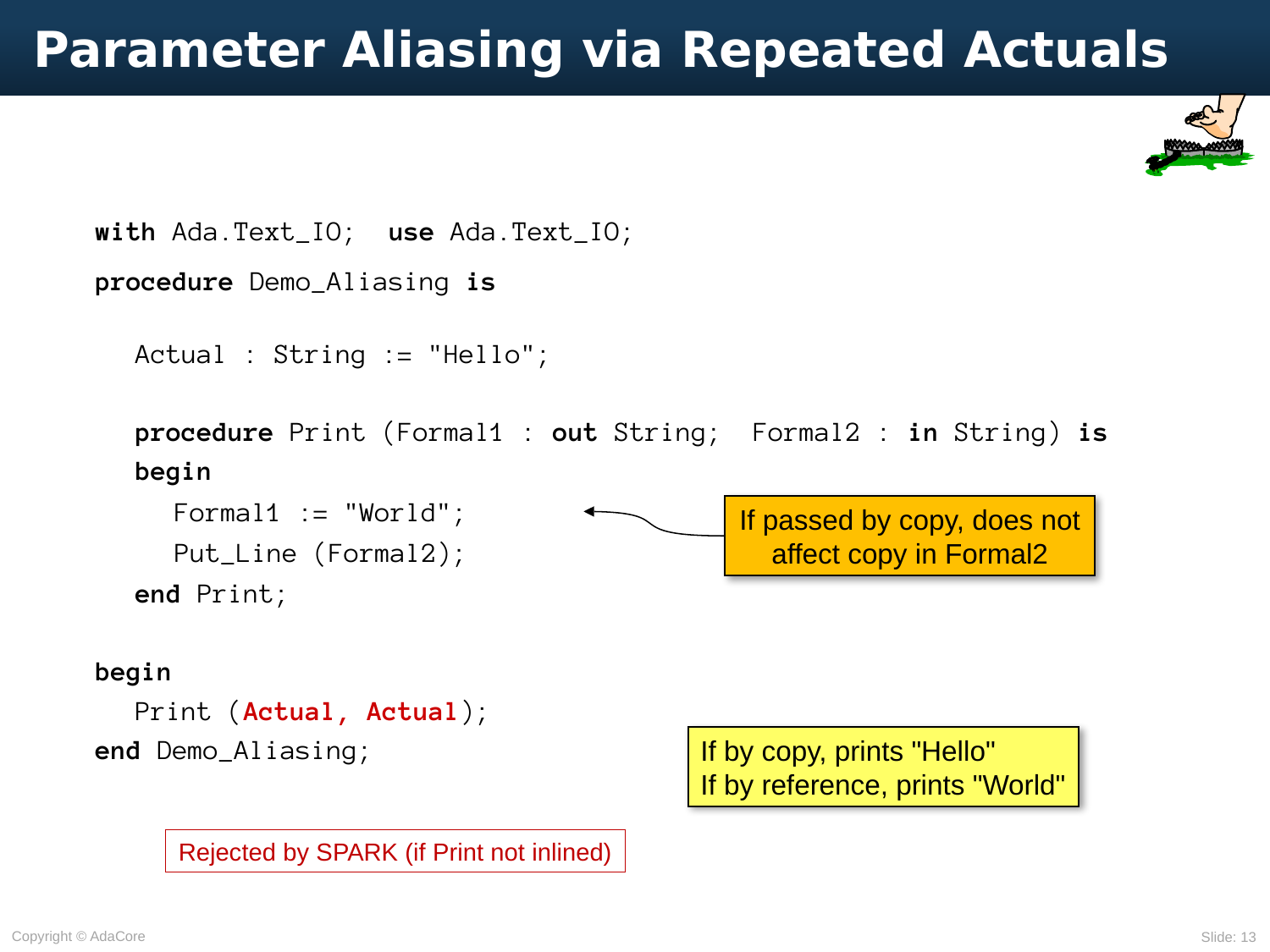

# Parameter Aliasing via Repeated Actuals

with Ada.Text_IO;  use Ada.Text_IO;
procedure Demo_Aliasing is

	Actual : String := "Hello";

	procedure Print (Formal1 : out String;  Formal2 : in String) is
	begin
		Formal1 := "World";
		Put_Line (Formal2);
	end Print;

begin
	Print (Actual, Actual);
end Demo_Aliasing;

If passed by copy, does not affect copy in Formal2
If by copy, prints "Hello"
If by reference, prints "World"
Rejected by SPARK (if Print not inlined)